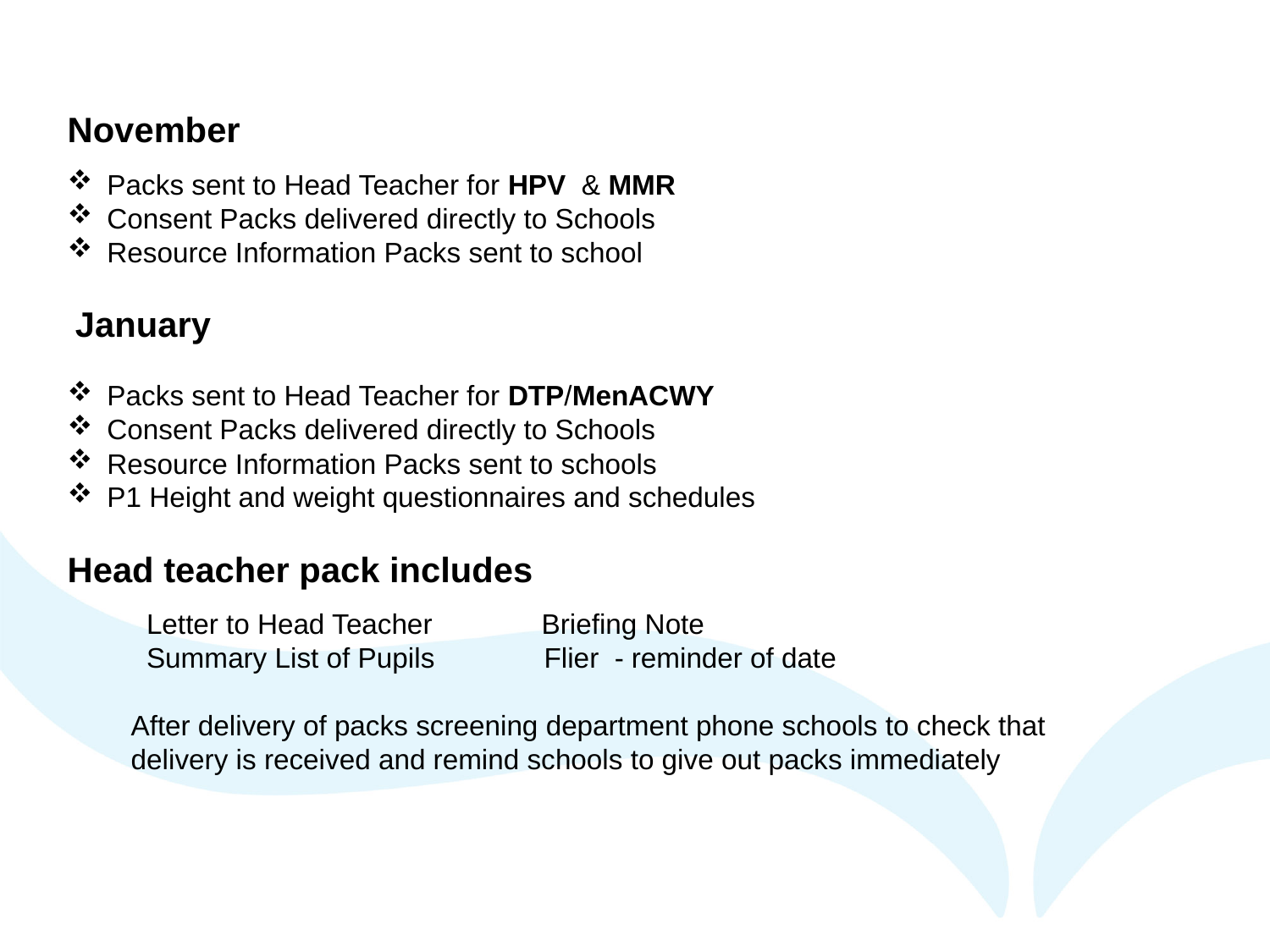

November

Packs sent to Head Teacher for HPV  & MMR
Consent Packs delivered directly to Schools
Resource Information Packs sent to school

 January

Packs sent to Head Teacher for DTP/MenACWY
Consent Packs delivered directly to Schools
Resource Information Packs sent to schools
P1 Height and weight questionnaires and schedules

Head teacher pack includes

  Letter to Head Teacher              Briefing Note
  Summary List of Pupils              Flier  - reminder of date

After delivery of packs screening department phone schools to check that delivery is received and remind schools to give out packs immediately